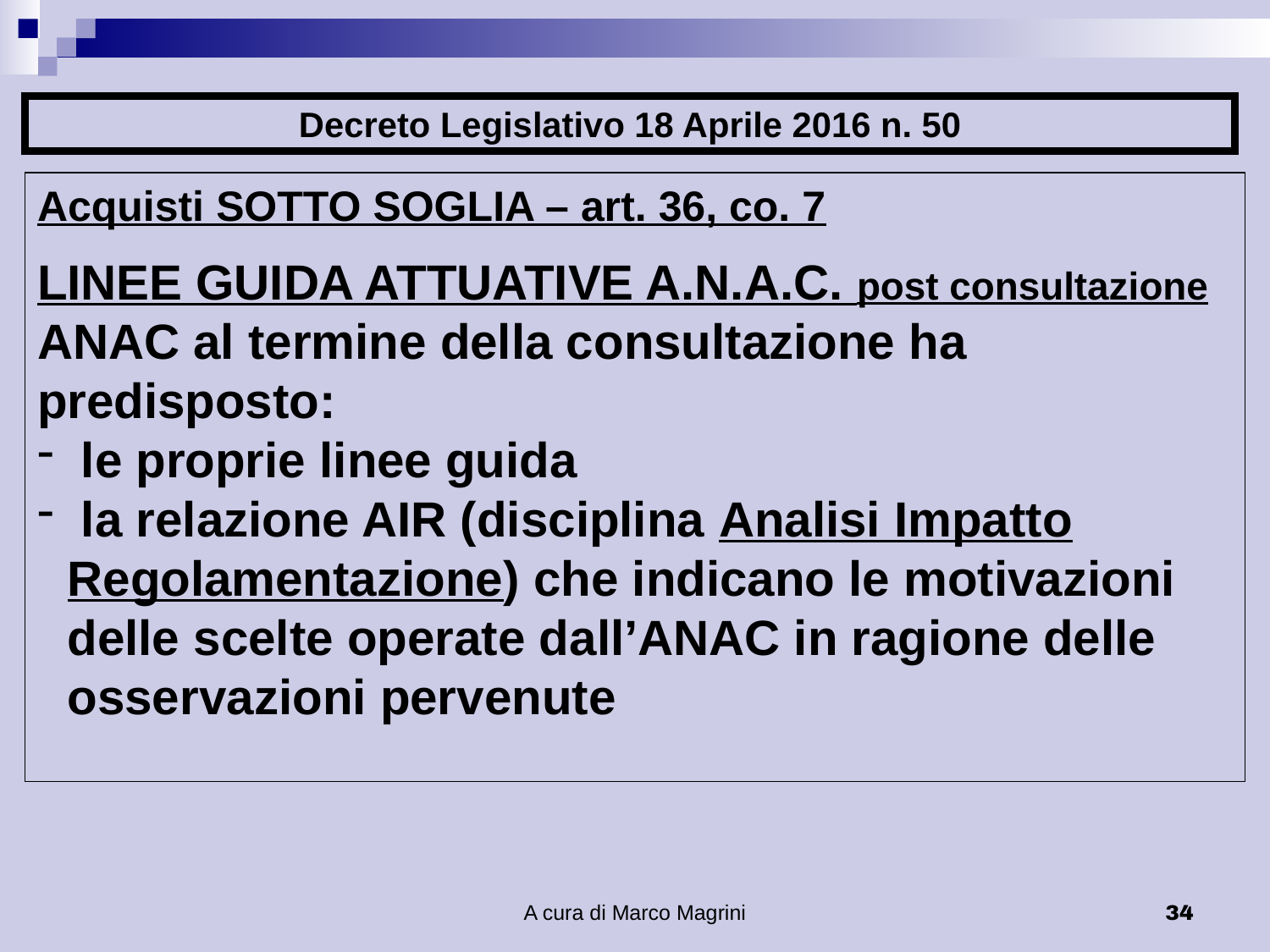

Decreto Legislativo 18 Aprile 2016 n. 50
Acquisti SOTTO SOGLIA – art. 36, co. 7

LINEE GUIDA ATTUATIVE A.N.A.C. post consultazione
ANAC al termine della consultazione ha predisposto:
 le proprie linee guida
 la relazione AIR (disciplina Analisi Impatto Regolamentazione) che indicano le motivazioni delle scelte operate dall’ANAC in ragione delle osservazioni pervenute

A cura di Marco Magrini
34